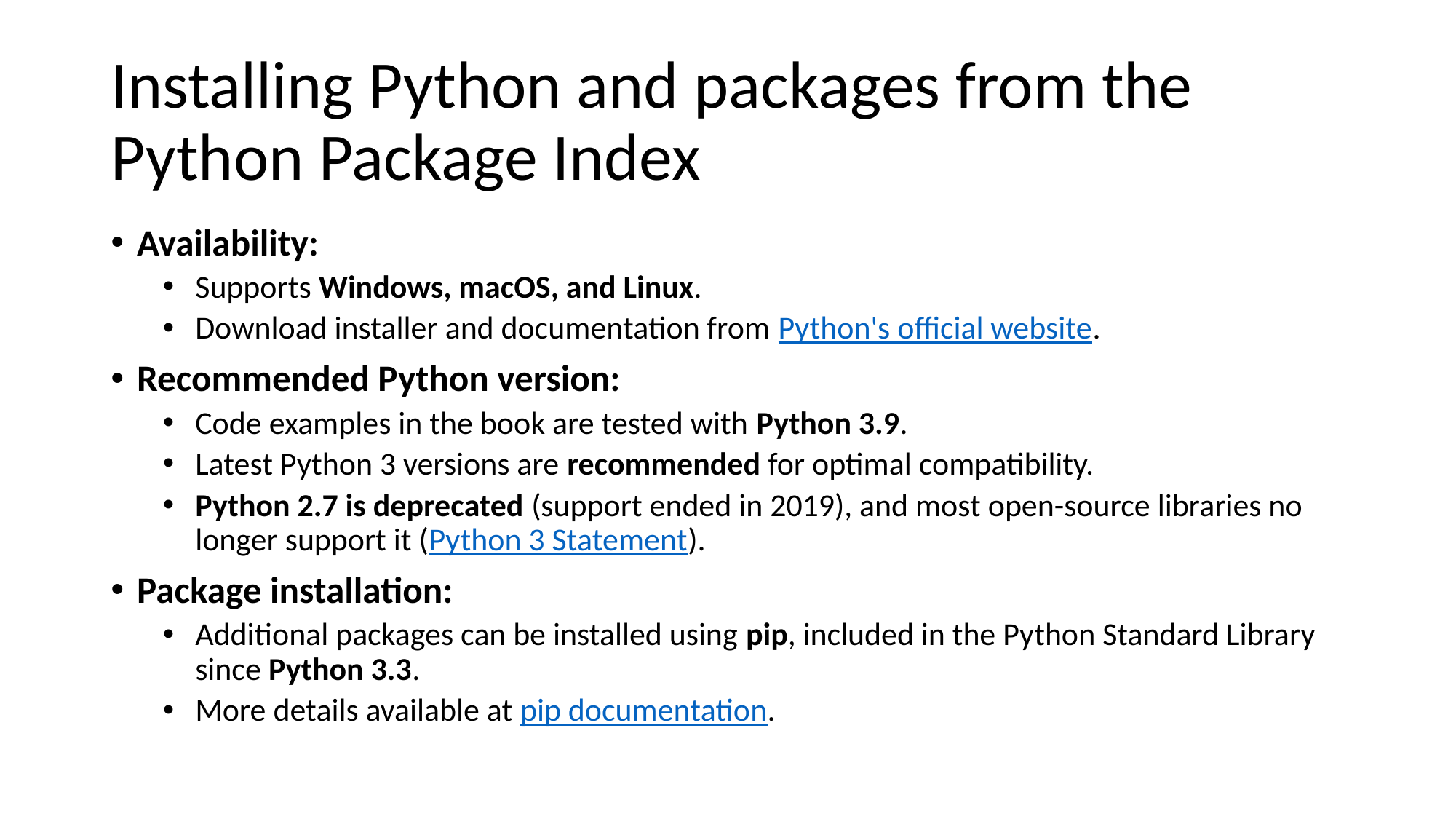

# Installing Python and packages from the Python Package Index
Availability:
Supports Windows, macOS, and Linux.
Download installer and documentation from Python's official website.
Recommended Python version:
Code examples in the book are tested with Python 3.9.
Latest Python 3 versions are recommended for optimal compatibility.
Python 2.7 is deprecated (support ended in 2019), and most open-source libraries no longer support it (Python 3 Statement).
Package installation:
Additional packages can be installed using pip, included in the Python Standard Library since Python 3.3.
More details available at pip documentation.